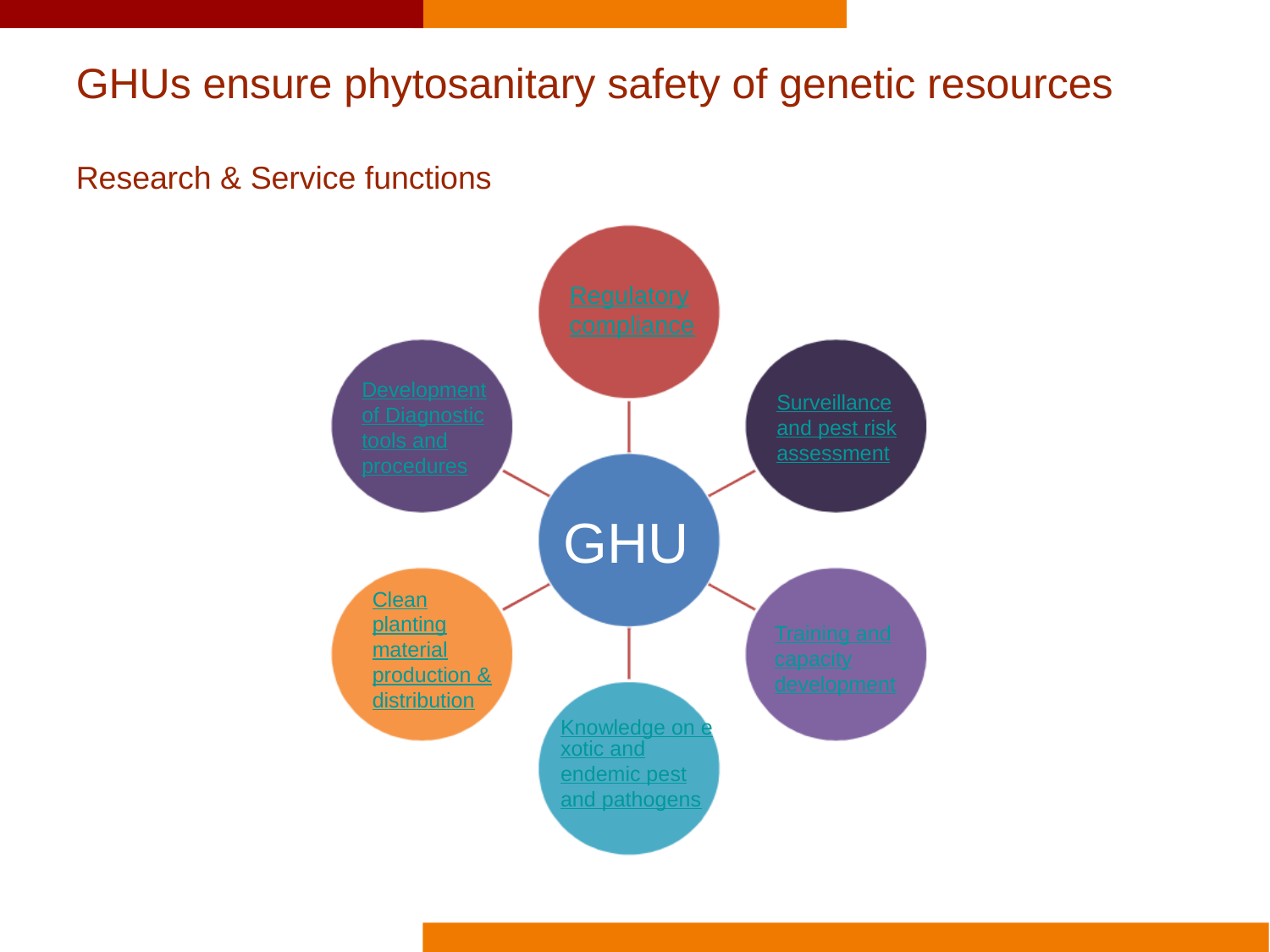

GHUs ensure phytosanitary safety of genetic resources

Research & Service functions

Regulatory
compliance
Development
of Diagnostic
tools and
procedures
Surveillance
and pest risk
assessment
GHU
Clean
planting
material
production &
distribution
Training and
capacity
development
Knowledge on exotic and
endemic pest
and pathogens